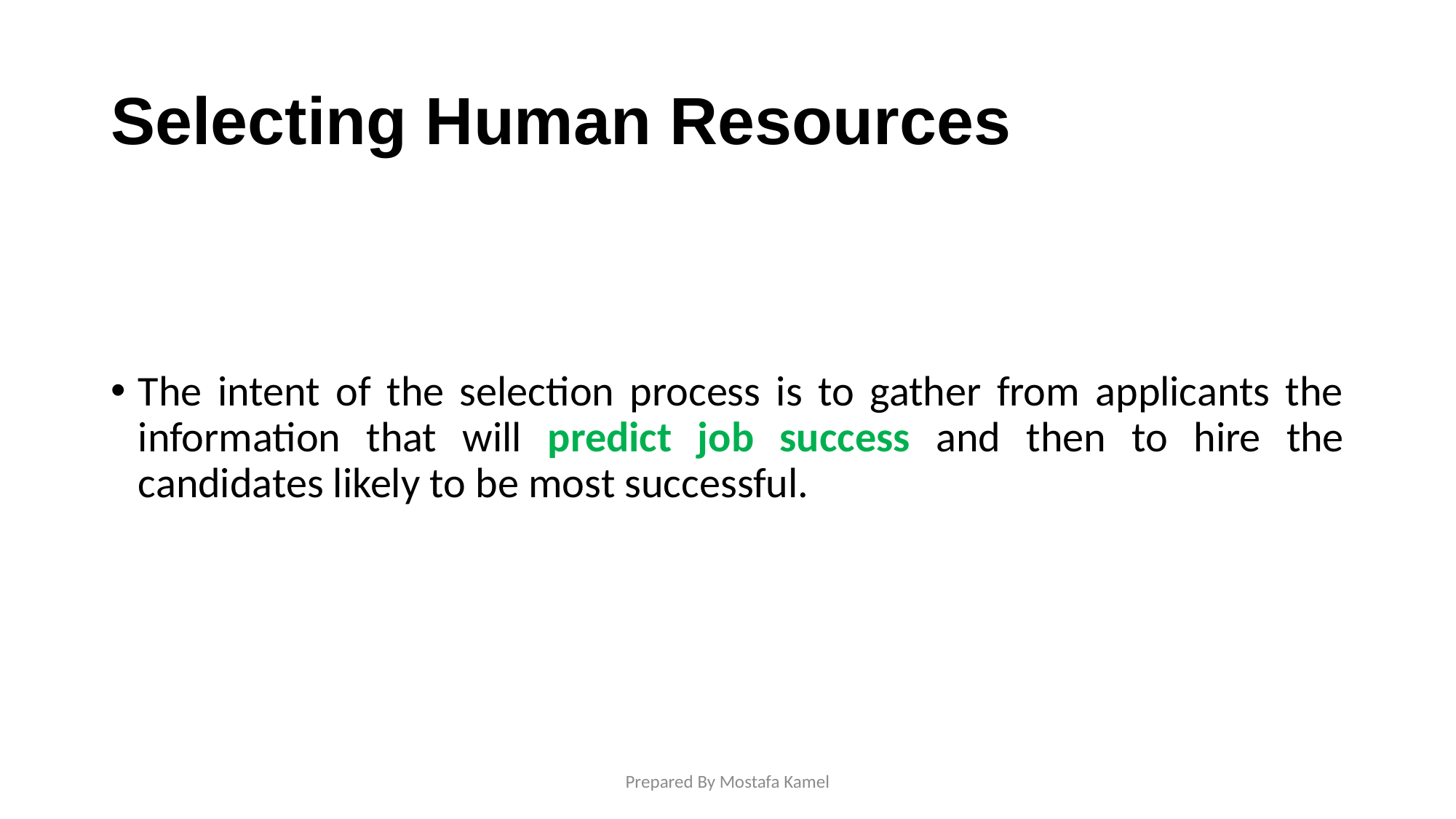

# Selecting Human Resources

The intent of the selection process is to gather from applicants the information that will predict job success and then to hire the candidates likely to be most successful.
Prepared By Mostafa Kamel